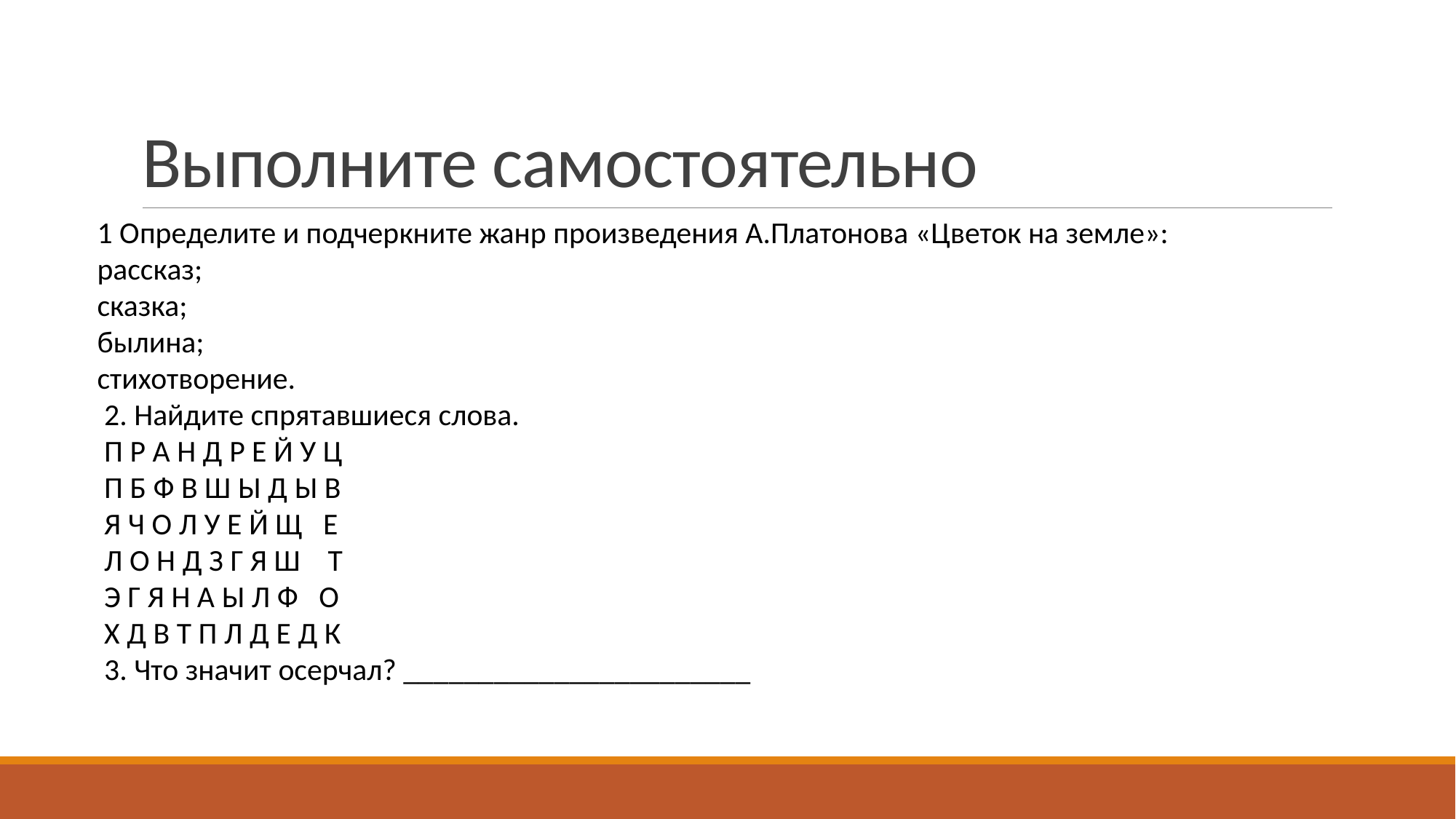

# Выполните самостоятельно
1 Определите и подчеркните жанр произведения А.Платонова «Цветок на земле»:
рассказ;
сказка;
былина;
стихотворение.
 2. Найдите спрятавшиеся слова.
 П Р А Н Д Р Е Й У Ц
 П Б Ф В Ш Ы Д Ы В
 Я Ч О Л У Е Й Щ   Е
 Л О Н Д З Г Я Ш    Т
 Э Г Я Н А Ы Л Ф   О
 Х Д В Т П Л Д Е Д К
 3. Что значит осерчал? _______________________